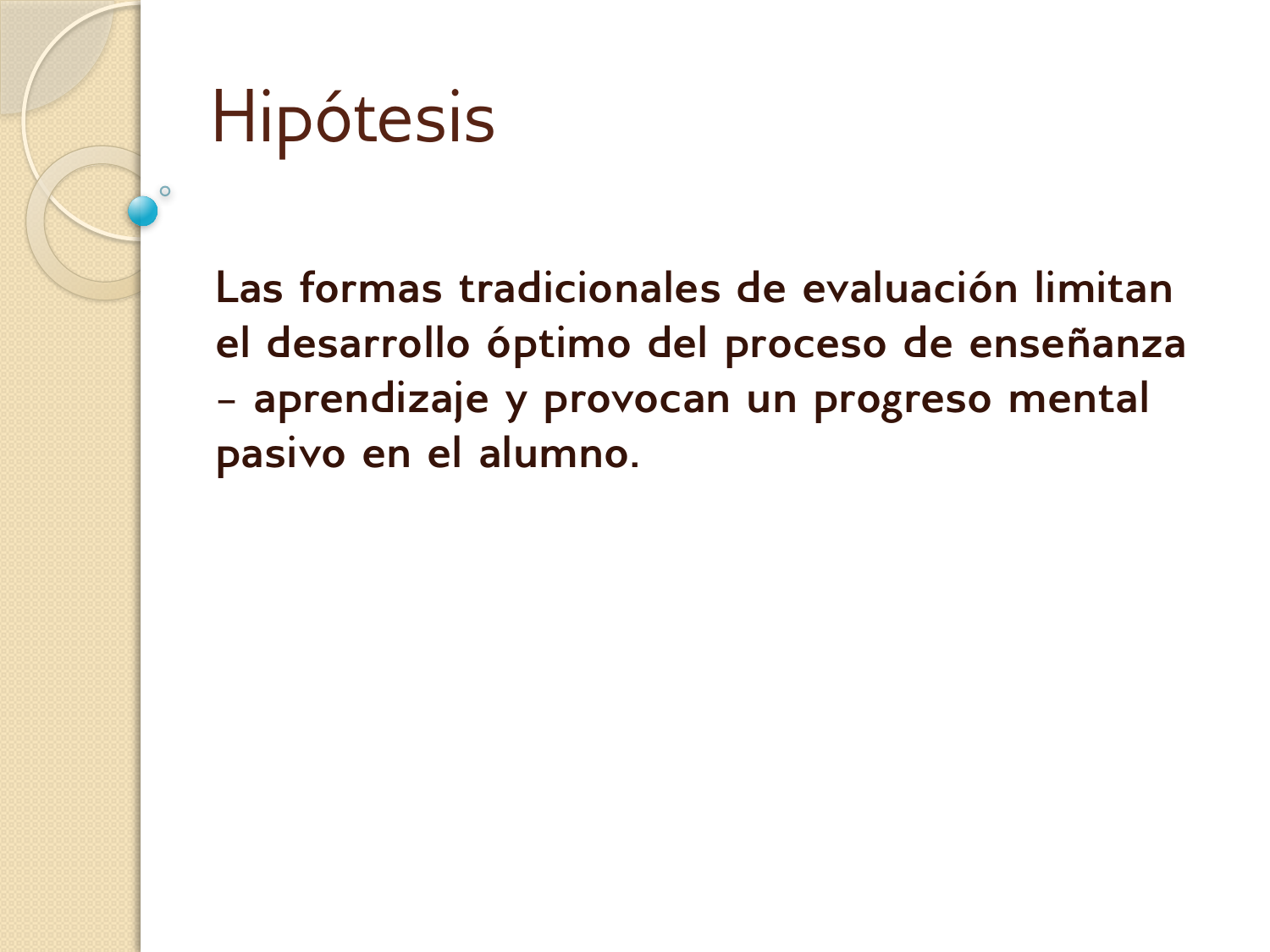

# Hipótesis
Las formas tradicionales de evaluación limitan el desarrollo óptimo del proceso de enseñanza – aprendizaje y provocan un progreso mental pasivo en el alumno.